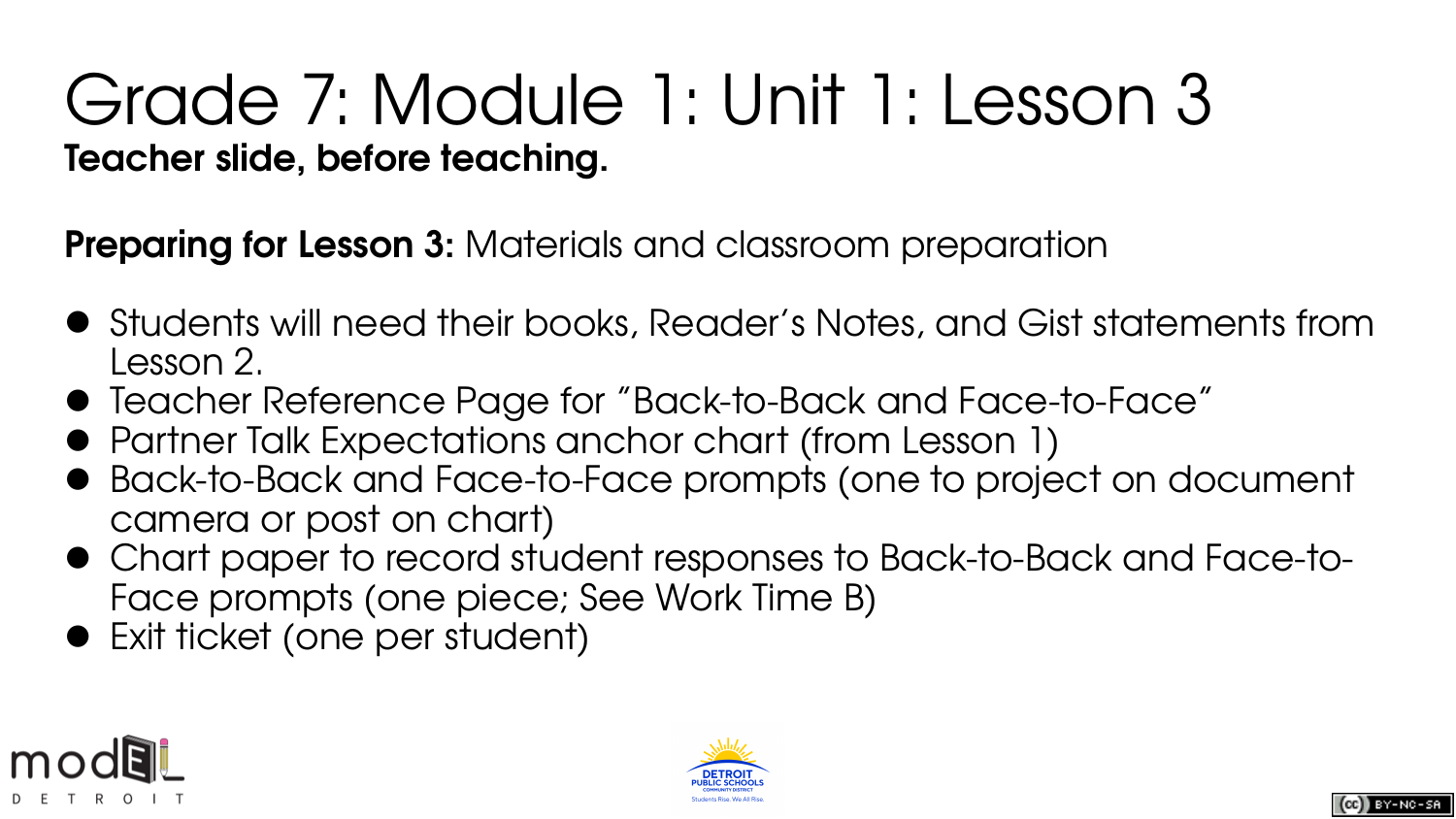

# Grade 7: Module 1: Unit 1: Lesson 3
Teacher slide, before teaching.
Preparing for Lesson 3: Materials and classroom preparation

Students will need their books, Reader’s Notes, and Gist statements from Lesson 2.
Teacher Reference Page for ”Back-to-Back and Face-to-Face”
Partner Talk Expectations anchor chart (from Lesson 1)
Back-to-Back and Face-to-Face prompts (one to project on document camera or post on chart)
Chart paper to record student responses to Back-to-Back and Face-to-Face prompts (one piece; See Work Time B)
Exit ticket (one per student)